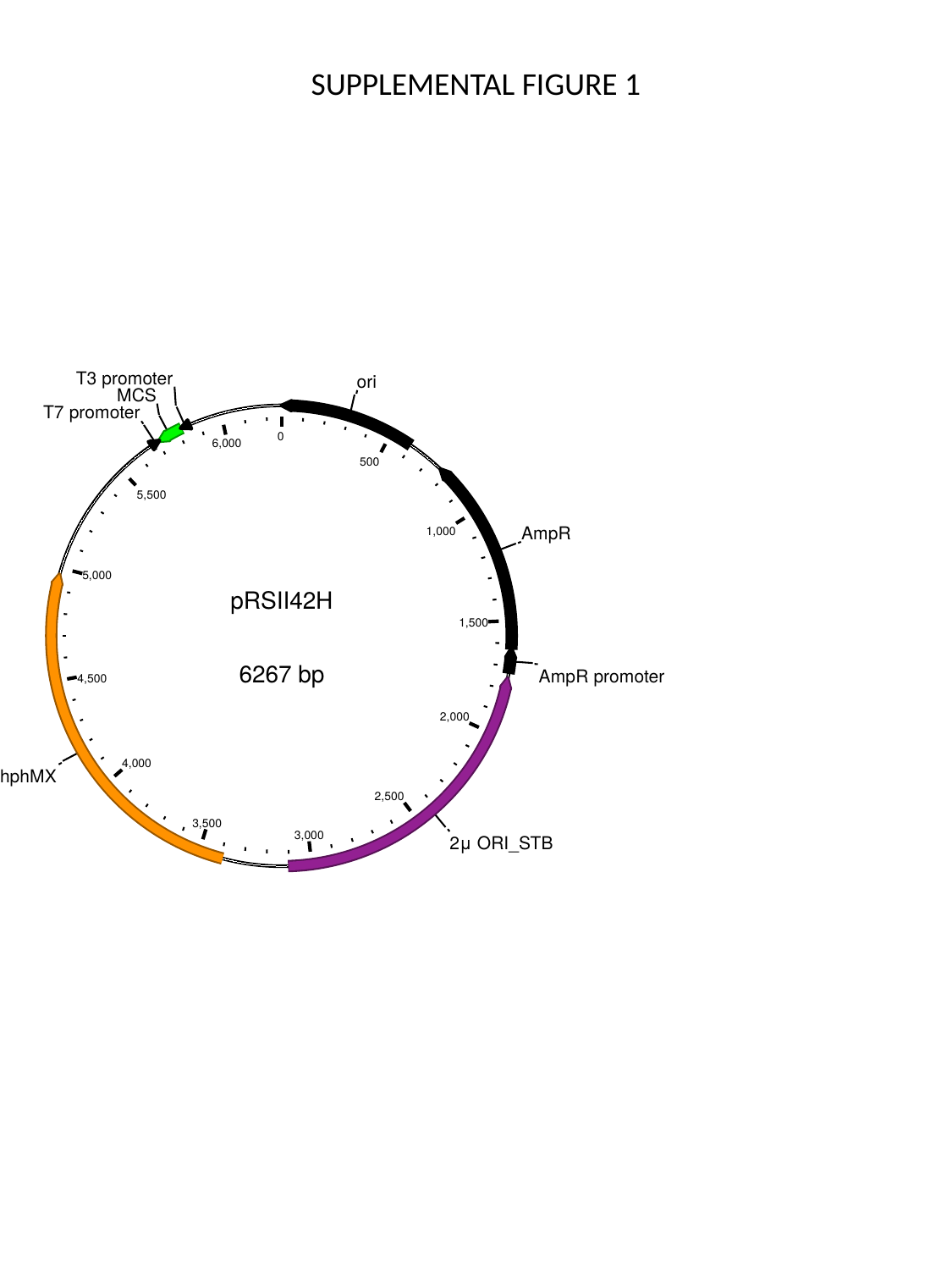

SUPPLEMENTAL FIGURE 1
T3 promoter
ori
MCS

T7 promoter

0

6,000

500

5,500

AmpR
1,000

5,000

pRSII42H

1,500

6267 bp

AmpR promoter
4,500

2,000

4,000

hphMX

2,500

3,500

3,000

2μ ORI_STB